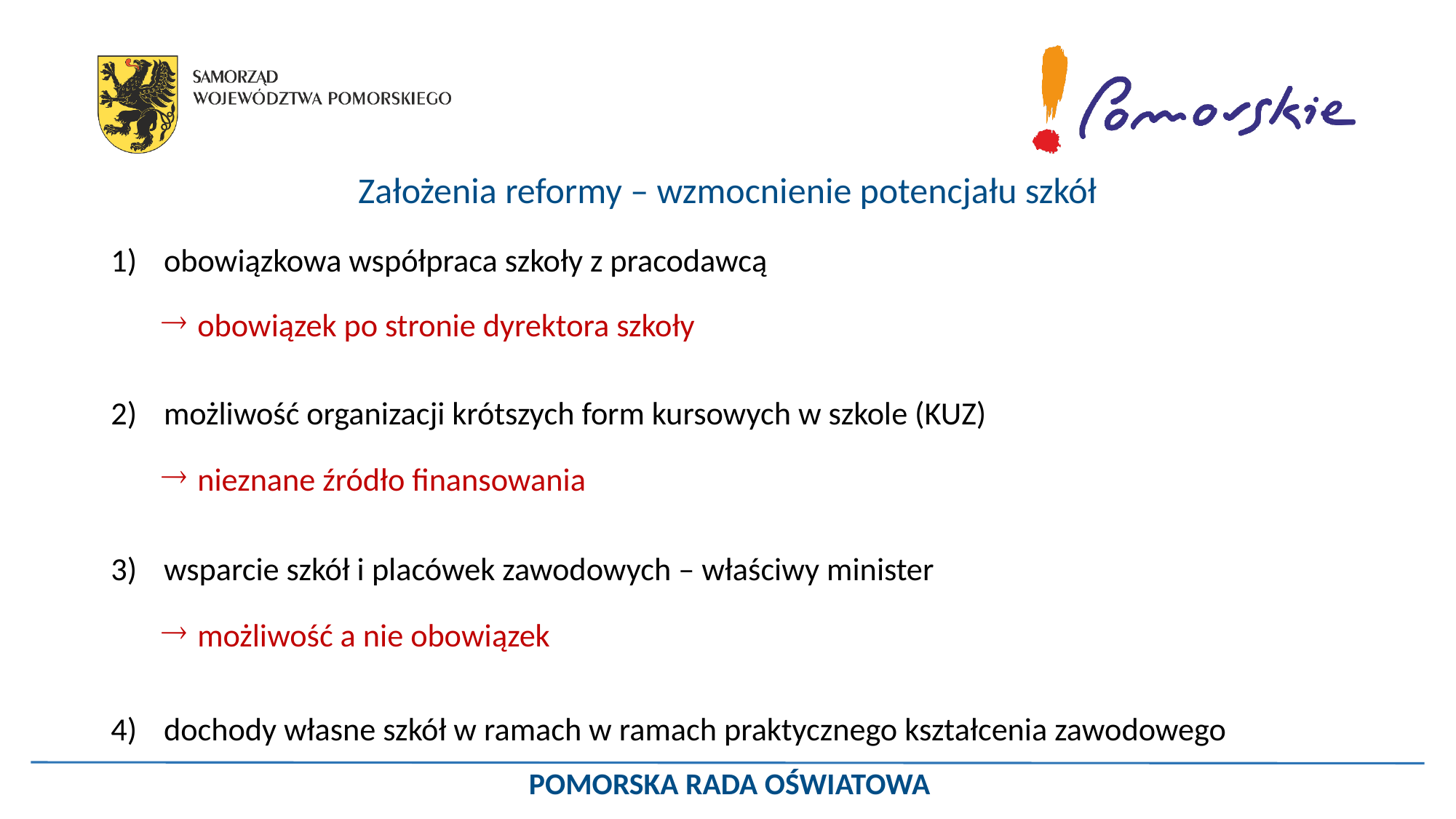

# Założenia reformy – wzmocnienie potencjału szkół

obowiązkowa współpraca szkoły z pracodawcą

 obowiązek po stronie dyrektora szkoły

możliwość organizacji krótszych form kursowych w szkole (KUZ)

 nieznane źródło finansowania

wsparcie szkół i placówek zawodowych – właściwy minister

 możliwość a nie obowiązek

dochody własne szkół w ramach w ramach praktycznego kształcenia zawodowego